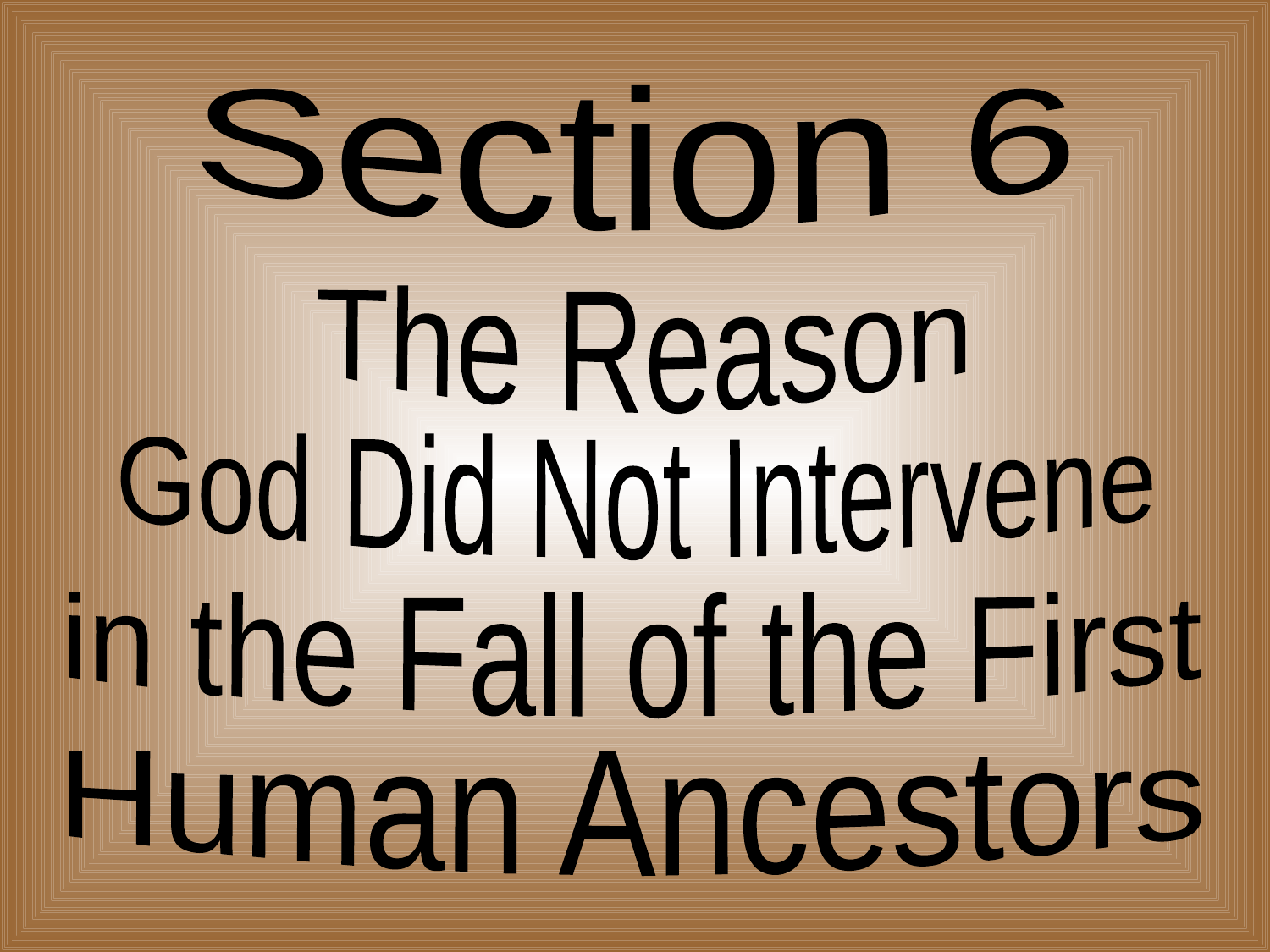

Section 6
The Reason
God Did Not Intervene
in the Fall of the First
Human Ancestors